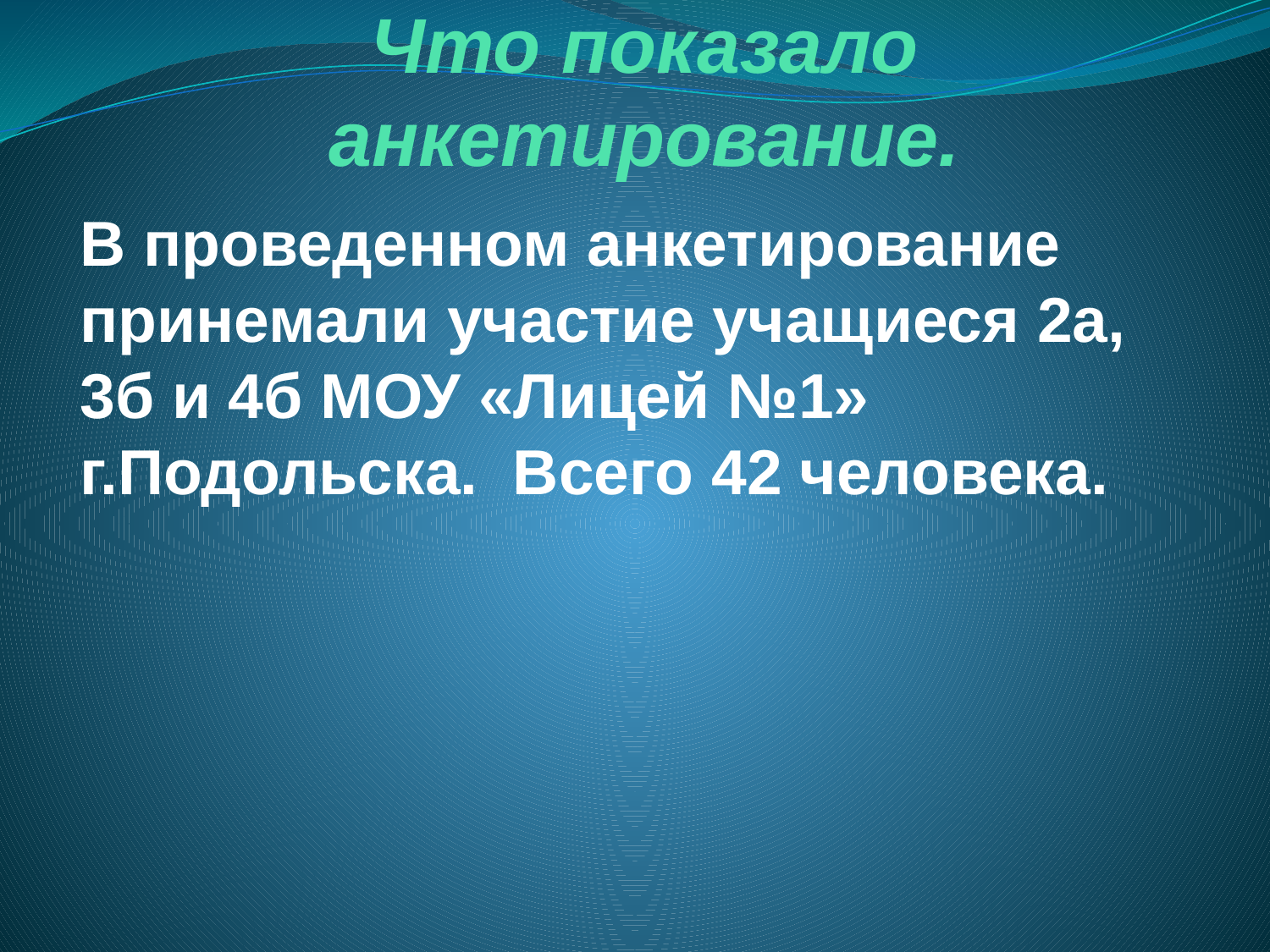

# Что показало анкетирование.
В проведенном анкетирование принемали участие учащиеся 2а, 3б и 4б МОУ «Лицей №1» г.Подольска.  Всего 42 человека.